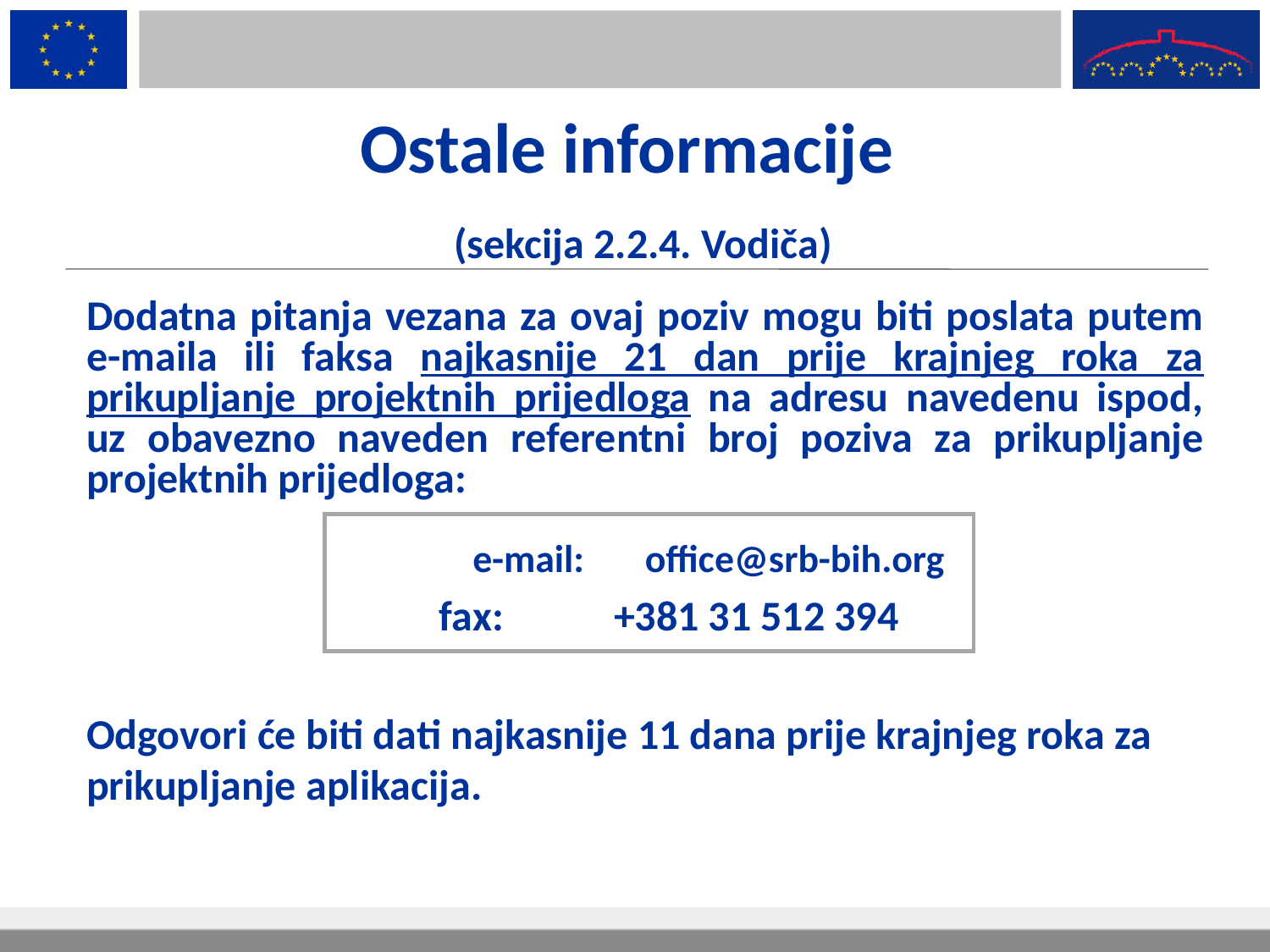

# Ostale informacije (sekcija 2.2.4. Vodiča)
Dodatna pitanja vezana za ovaj poziv mogu biti poslata putem e-maila ili faksa najkasnije 21 dan prije krajnjeg roka za prikupljanje projektnih prijedloga na adresu navedenu ispod, uz obavezno naveden referentni broj poziva za prikupljanje projektnih prijedloga:

	e-mail:       office@srb-bih.org
     fax: 	          +381 31 512 394

Odgovori će biti dati najkasnije 11 dana prije krajnjeg roka za prikupljanje aplikacija.